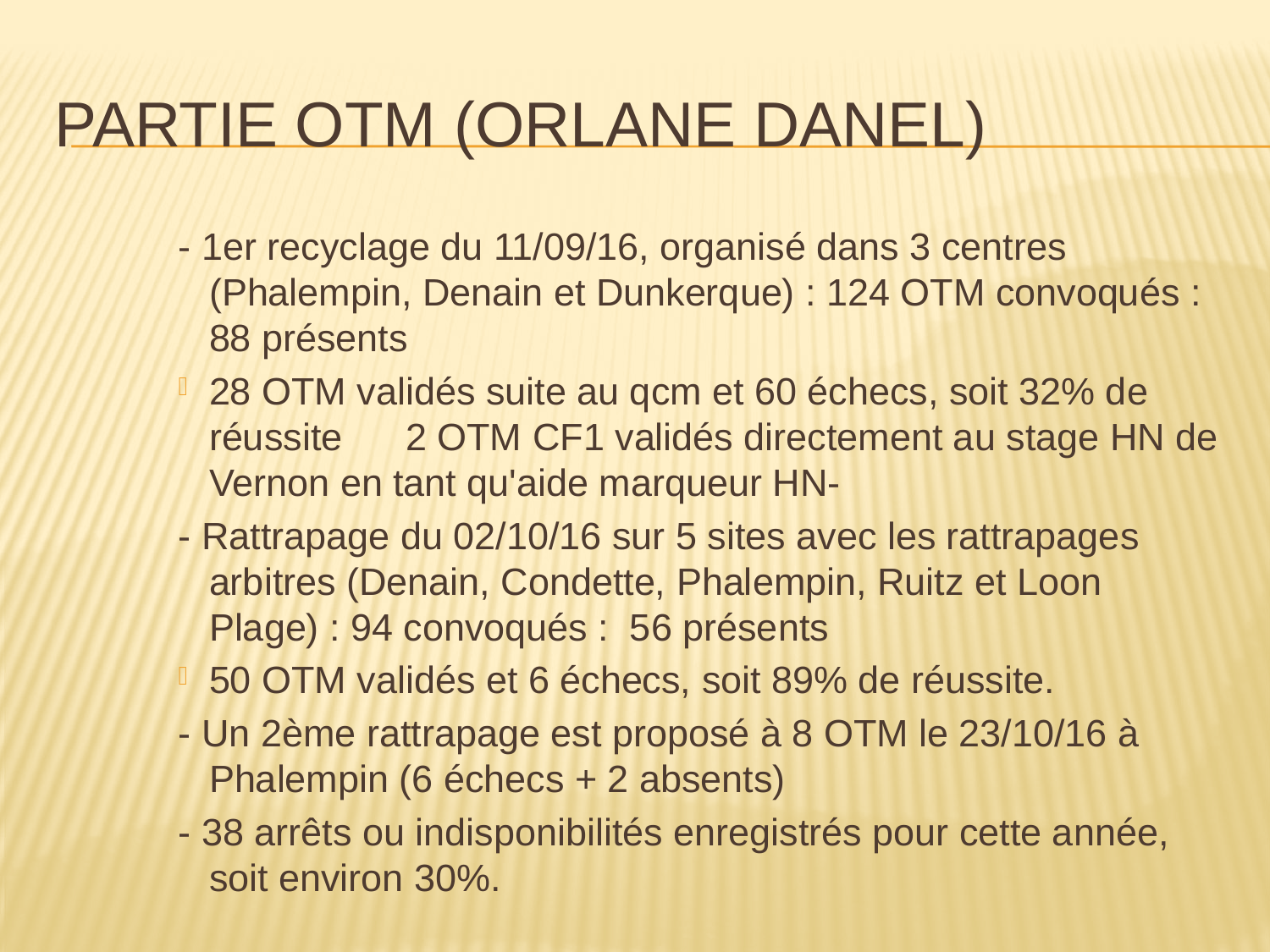

# Partie OTM (orlane DANEL)
- 1er recyclage du 11/09/16, organisé dans 3 centres (Phalempin, Denain et Dunkerque) : 124 OTM convoqués : 88 présents
28 OTM validés suite au qcm et 60 échecs, soit 32% de réussite      2 OTM CF1 validés directement au stage HN de Vernon en tant qu'aide marqueur HN-
- Rattrapage du 02/10/16 sur 5 sites avec les rattrapages arbitres (Denain, Condette, Phalempin, Ruitz et Loon Plage) : 94 convoqués :  56 présents
50 OTM validés et 6 échecs, soit 89% de réussite.
- Un 2ème rattrapage est proposé à 8 OTM le 23/10/16 à Phalempin (6 échecs + 2 absents)
- 38 arrêts ou indisponibilités enregistrés pour cette année, soit environ 30%.